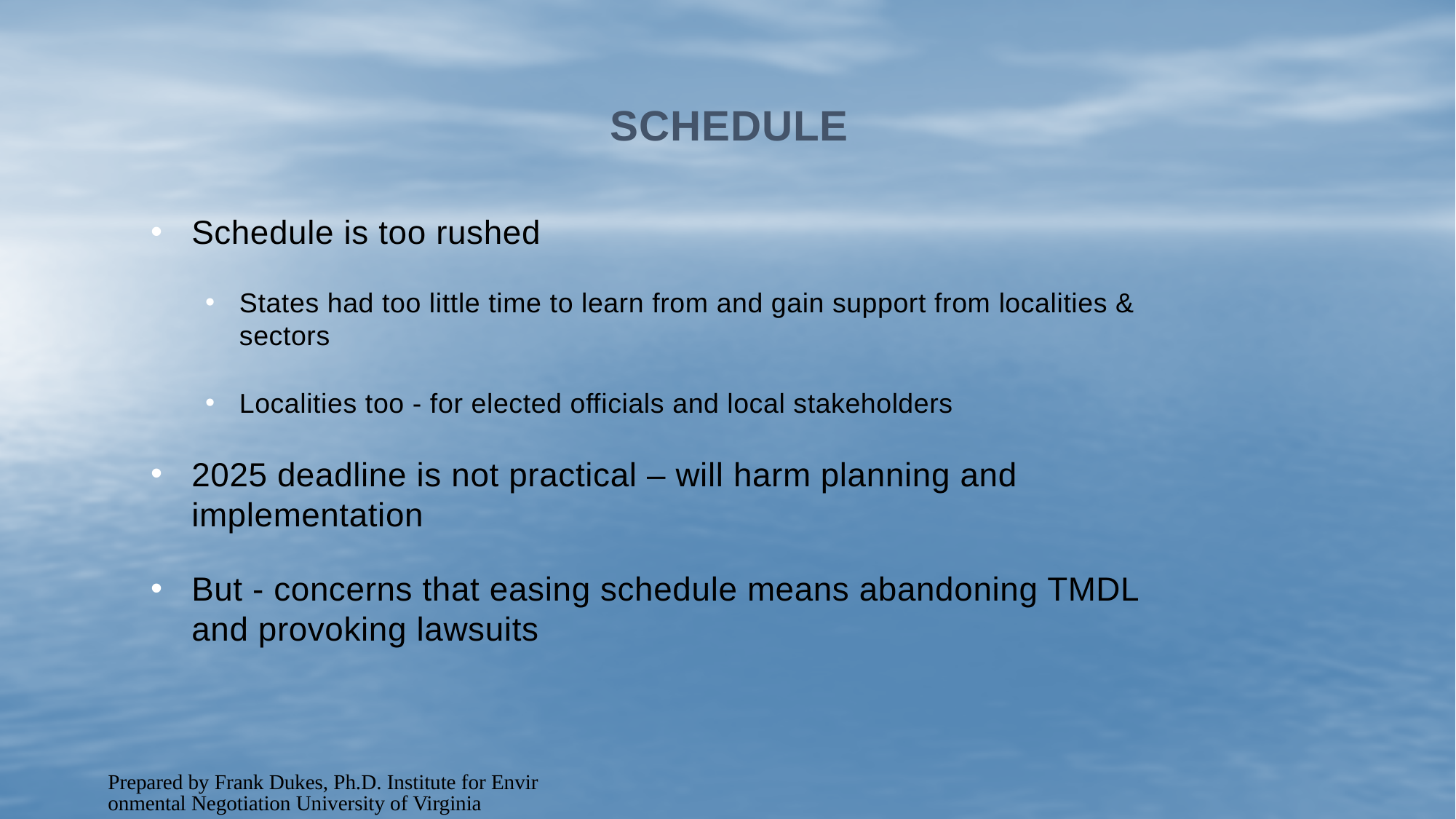

# Schedule
Schedule is too rushed
States had too little time to learn from and gain support from localities & sectors
Localities too - for elected officials and local stakeholders
2025 deadline is not practical – will harm planning and implementation
But - concerns that easing schedule means abandoning TMDL and provoking lawsuits

Prepared by Frank Dukes, Ph.D. Institute for Environmental Negotiation University of Virginia